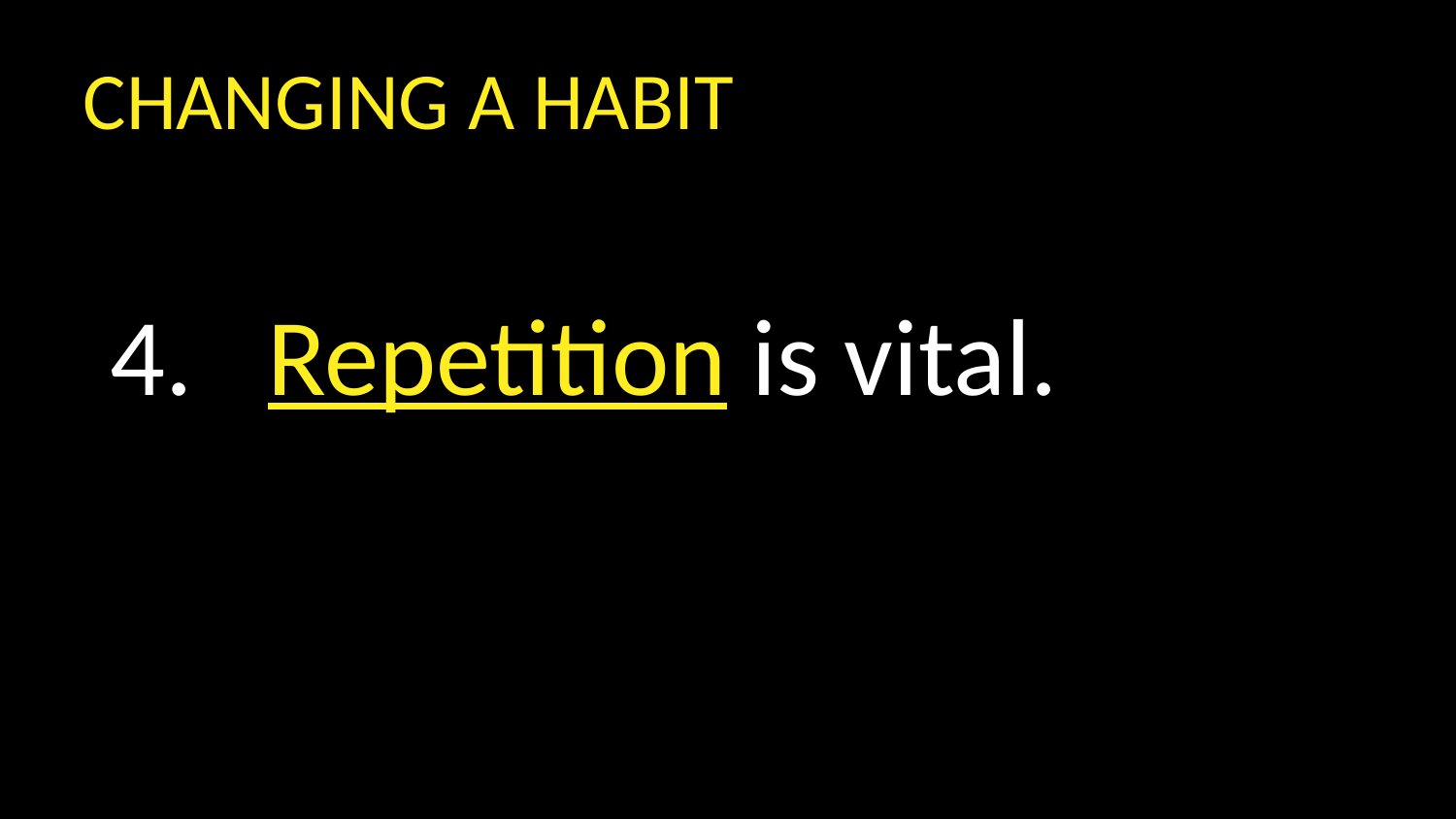

CHANGING A HABIT
4.   Repetition is vital.